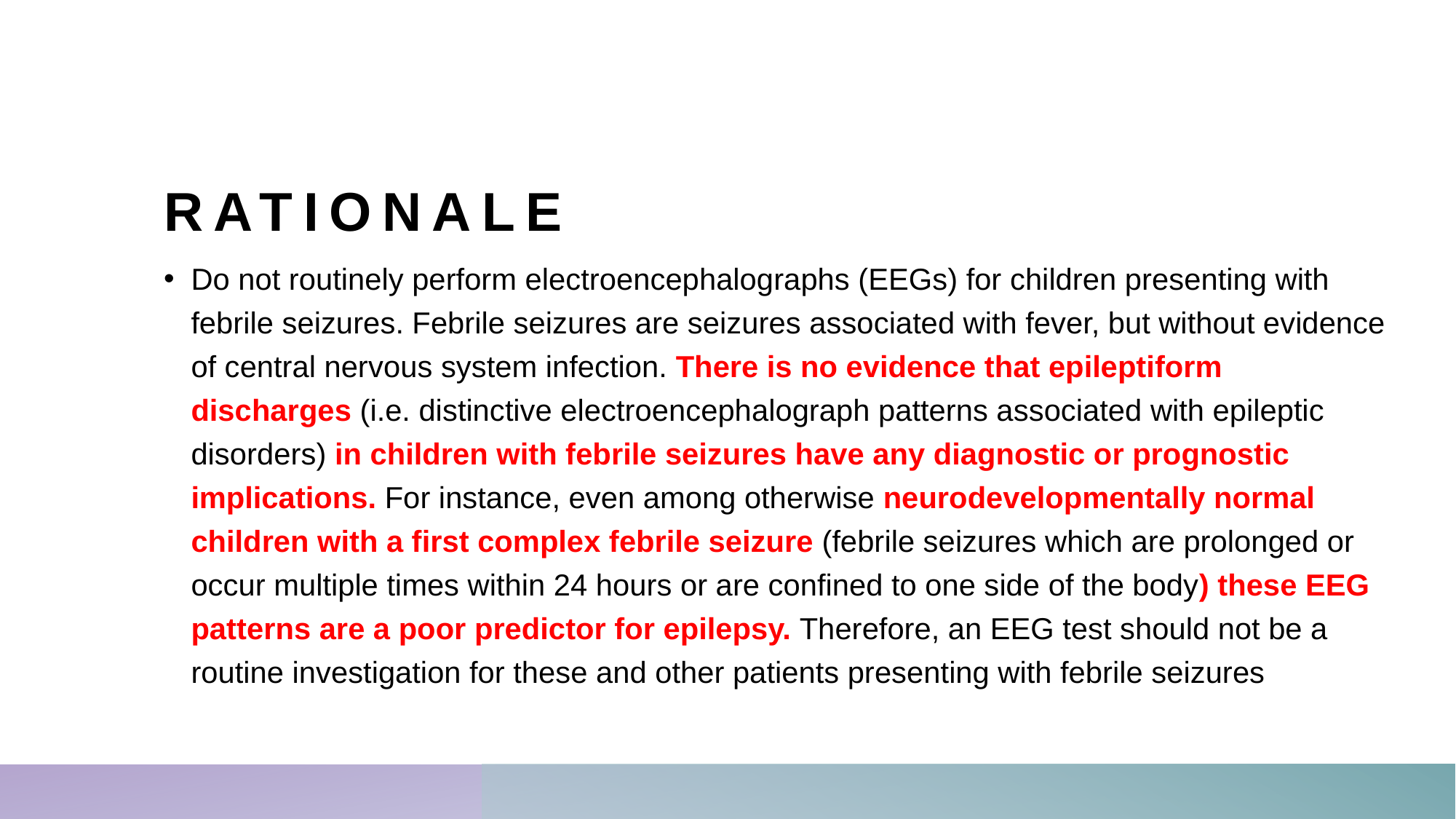

# rationale
Do not routinely perform electroencephalographs (EEGs) for children presenting with febrile seizures. Febrile seizures are seizures associated with fever, but without evidence of central nervous system infection. There is no evidence that epileptiform discharges (i.e. distinctive electroencephalograph patterns associated with epileptic disorders) in children with febrile seizures have any diagnostic or prognostic implications. For instance, even among otherwise neurodevelopmentally normal children with a first complex febrile seizure (febrile seizures which are prolonged or occur multiple times within 24 hours or are confined to one side of the body) these EEG patterns are a poor predictor for epilepsy. Therefore, an EEG test should not be a routine investigation for these and other patients presenting with febrile seizures